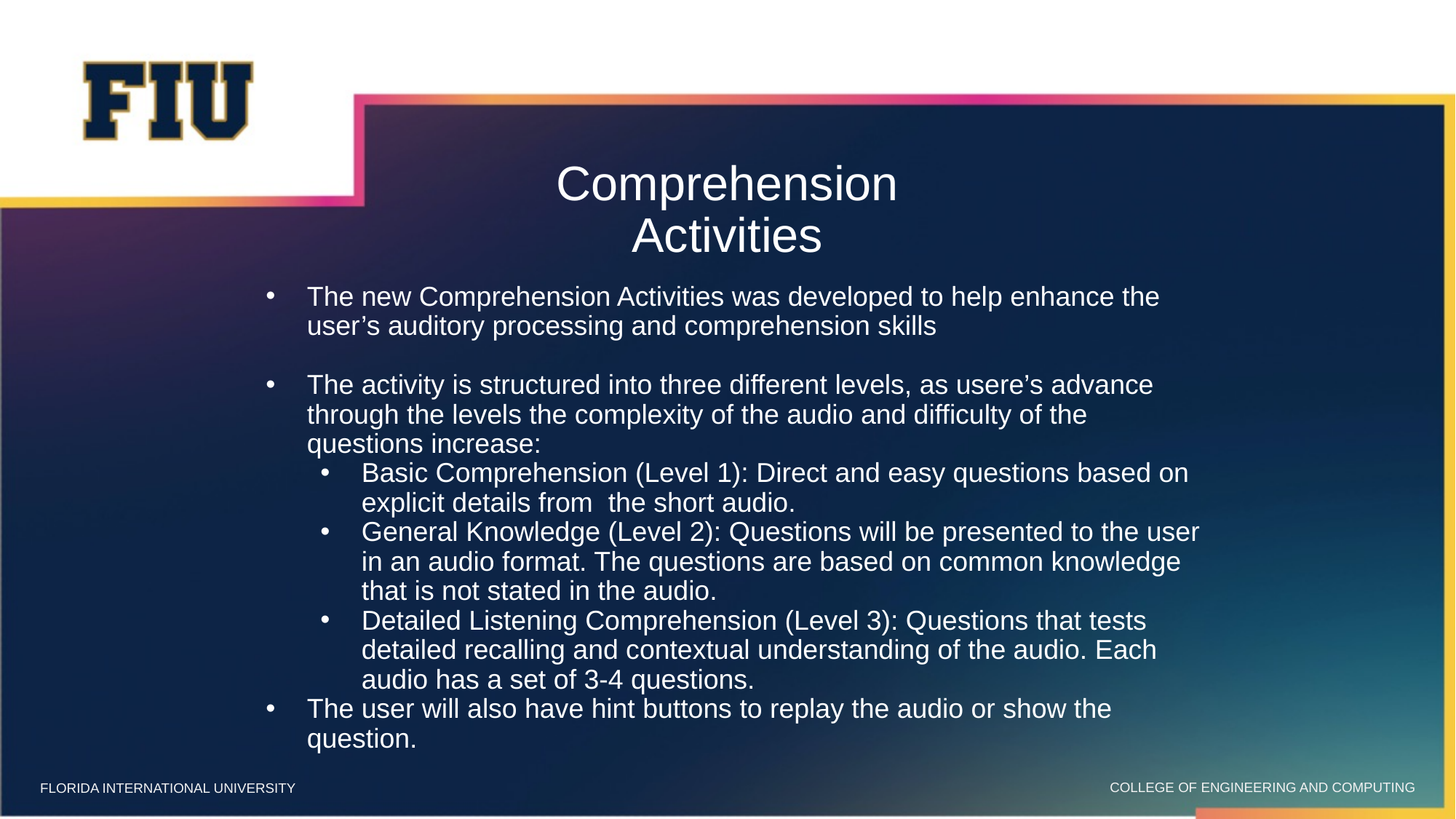

# Comprehension Activities
The new Comprehension Activities was developed to help enhance the user’s auditory processing and comprehension skills

The activity is structured into three different levels, as usere’s advance through the levels the complexity of the audio and difficulty of the questions increase:
Basic Comprehension (Level 1): Direct and easy questions based on explicit details from  the short audio.
General Knowledge (Level 2): Questions will be presented to the user in an audio format. The questions are based on common knowledge that is not stated in the audio.
Detailed Listening Comprehension (Level 3): Questions that tests detailed recalling and contextual understanding of the audio. Each audio has a set of 3-4 questions.
The user will also have hint buttons to replay the audio or show the question.